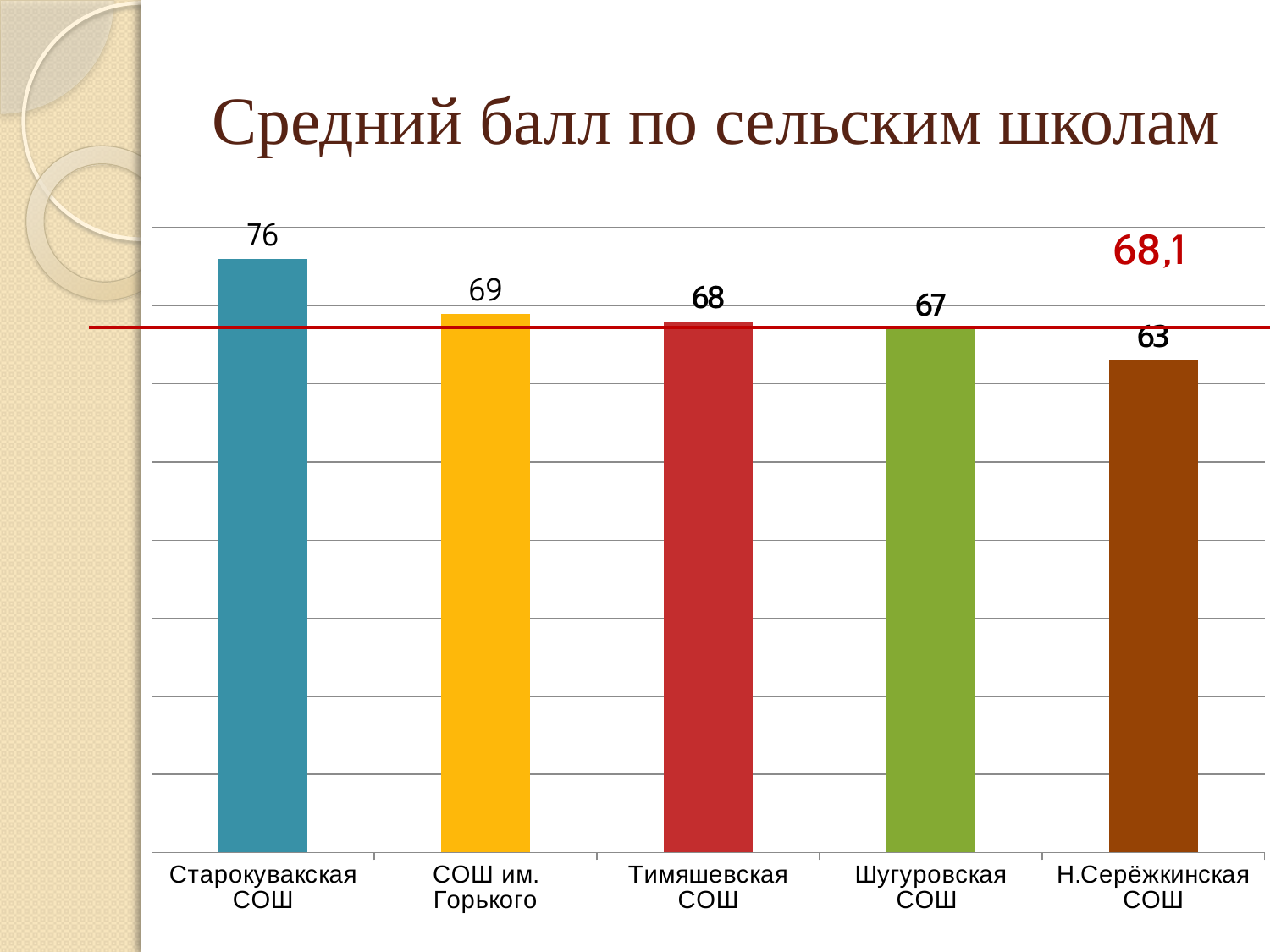

# Средний балл по сельским школам

### Chart

| Category | Ряд 1 |
|---|---|
| Старокувакская СОШ | 76.0 |
| СОШ им. Горького | 69.0 |
| Тимяшевская СОШ | 68.0 |
| Шугуровская СОШ  | 67.0 |
| Н.Серёжкинская СОШ | 63.0 |